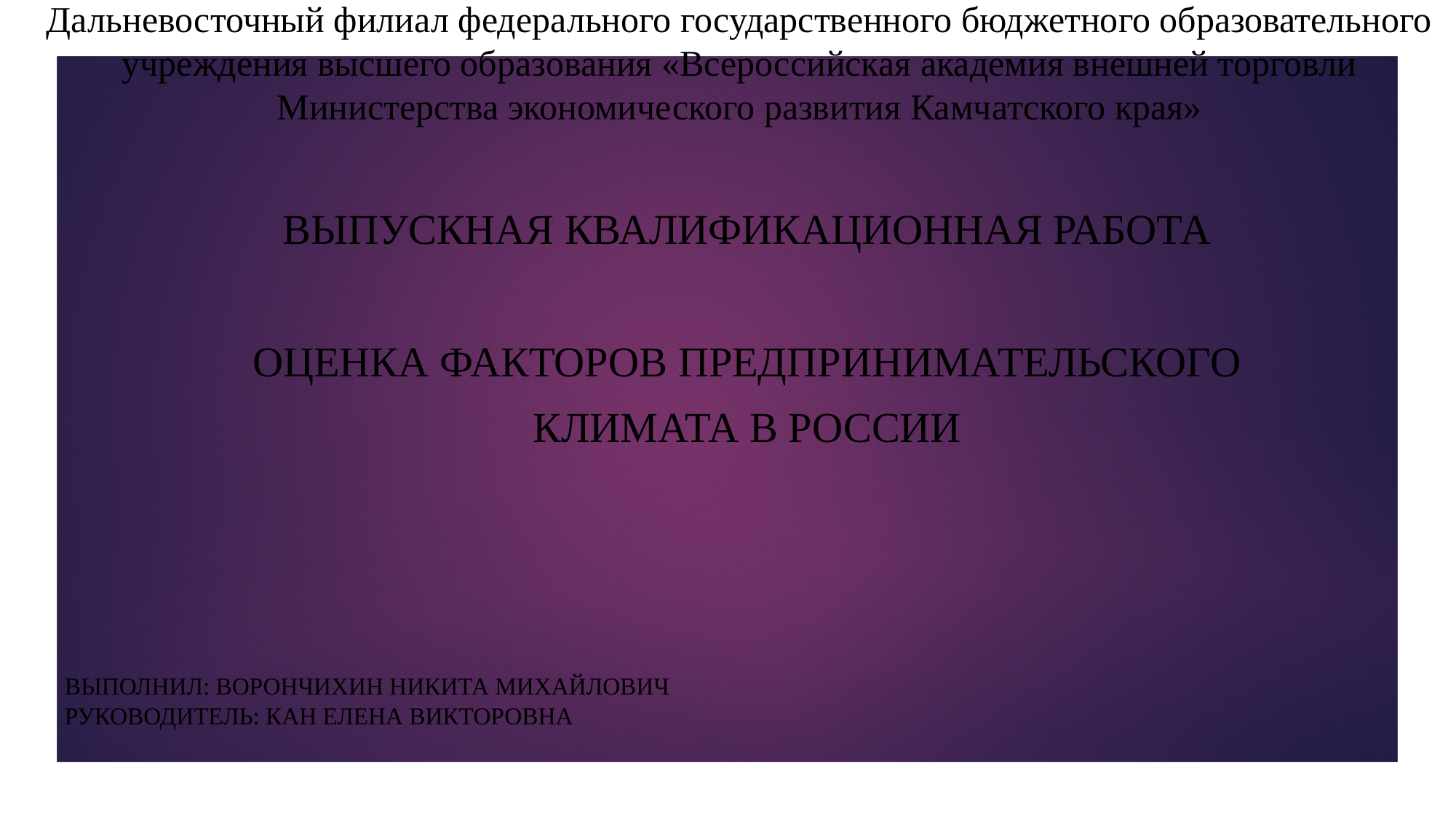

# Дальневосточный филиал федерального государственного бюджетного образовательного учреждения высшего образования «Всероссийская академия внешней торговли Министерства экономического развития Камчатского края»
ВЫПУСКНАЯ КВАЛИФИКАЦИОННАЯ РАБОТА

ОЦЕНКА ФАКТОРОВ ПРЕДПРИНИМАТЕЛЬСКОГО
 КЛИМАТА В РОССИИ
ВЫПОЛНИЛ: ВОРОНЧИХИН НИКИТА МИХАЙЛОВИЧ
РУКОВОДИТЕЛЬ: КАН ЕЛЕНА ВИКТОРОВНА